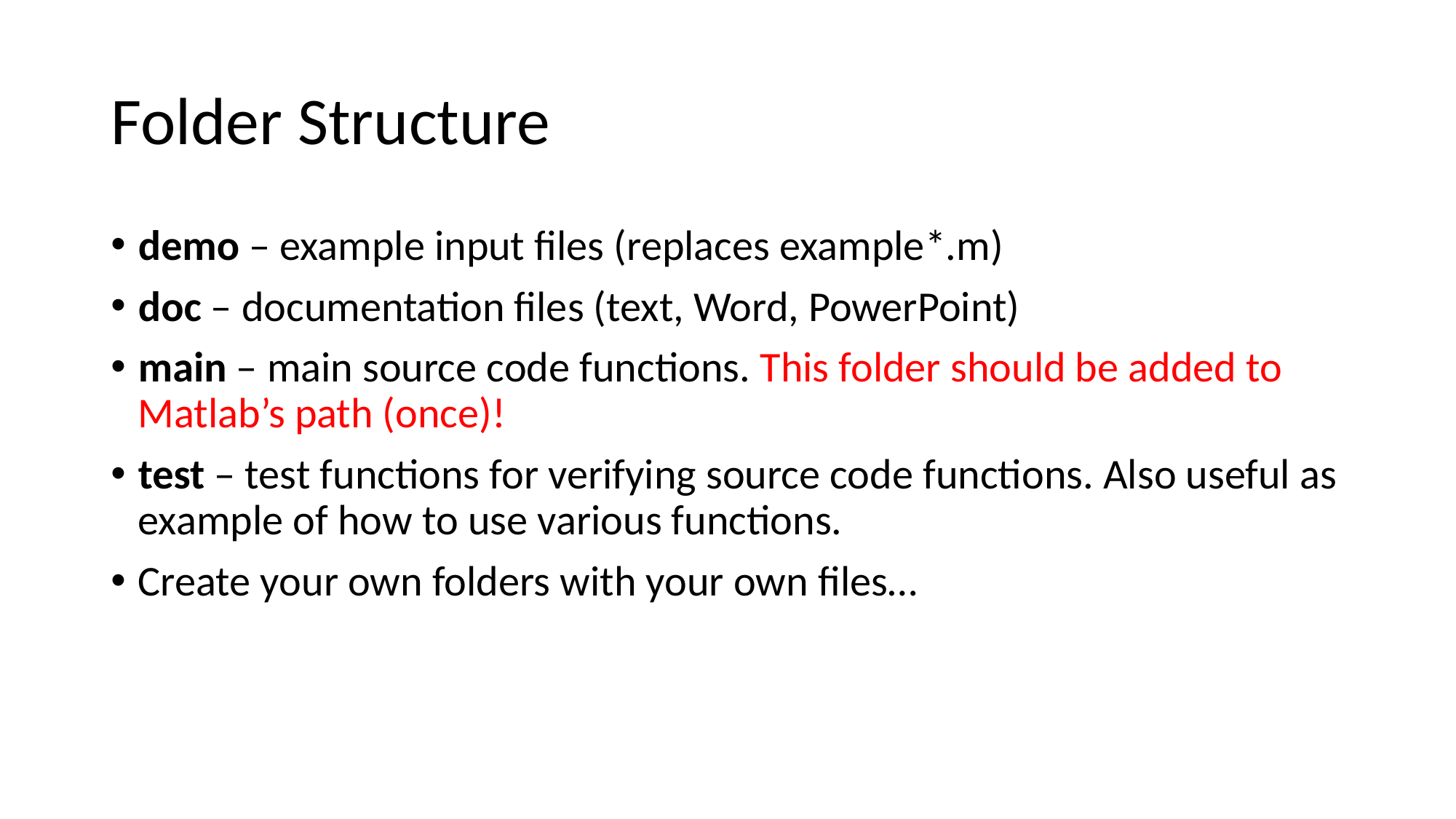

# Folder Structure
demo – example input files (replaces example*.m)
doc – documentation files (text, Word, PowerPoint)
main – main source code functions. This folder should be added to Matlab’s path (once)!
test – test functions for verifying source code functions. Also useful as example of how to use various functions.
Create your own folders with your own files…